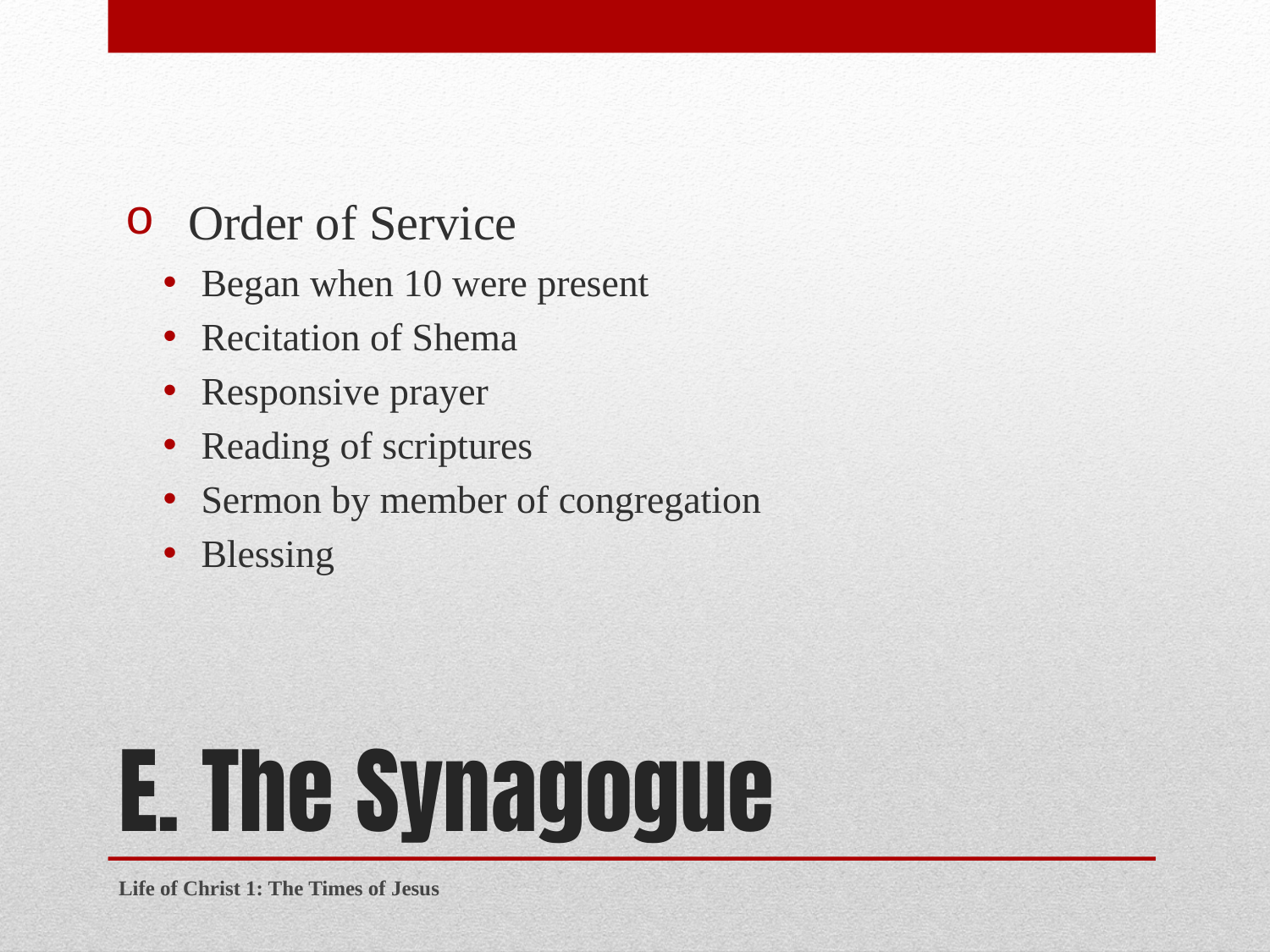

Order of Service
Began when 10 were present
Recitation of Shema
Responsive prayer
Reading of scriptures
Sermon by member of congregation
Blessing
# E. The Synagogue
Life of Christ 1: The Times of Jesus